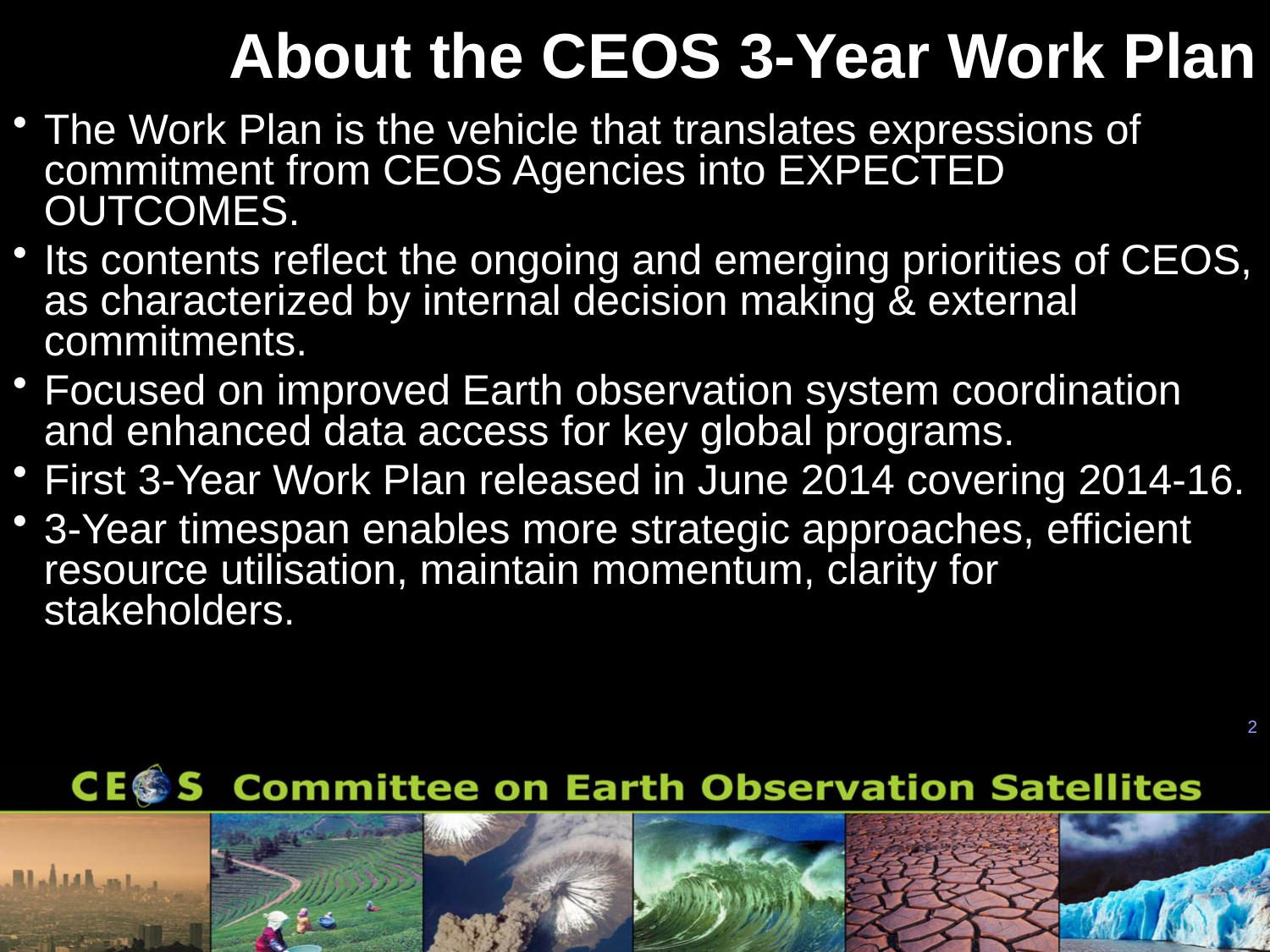

About the CEOS 3-Year Work Plan
The Work Plan is the vehicle that translates expressions of commitment from CEOS Agencies into EXPECTED OUTCOMES.
Its contents reflect the ongoing and emerging priorities of CEOS, as characterized by internal decision making & external commitments.
Focused on improved Earth observation system coordination and enhanced data access for key global programs.
First 3-Year Work Plan released in June 2014 covering 2014-16.
3-Year timespan enables more strategic approaches, efficient resource utilisation, maintain momentum, clarity for stakeholders.

2